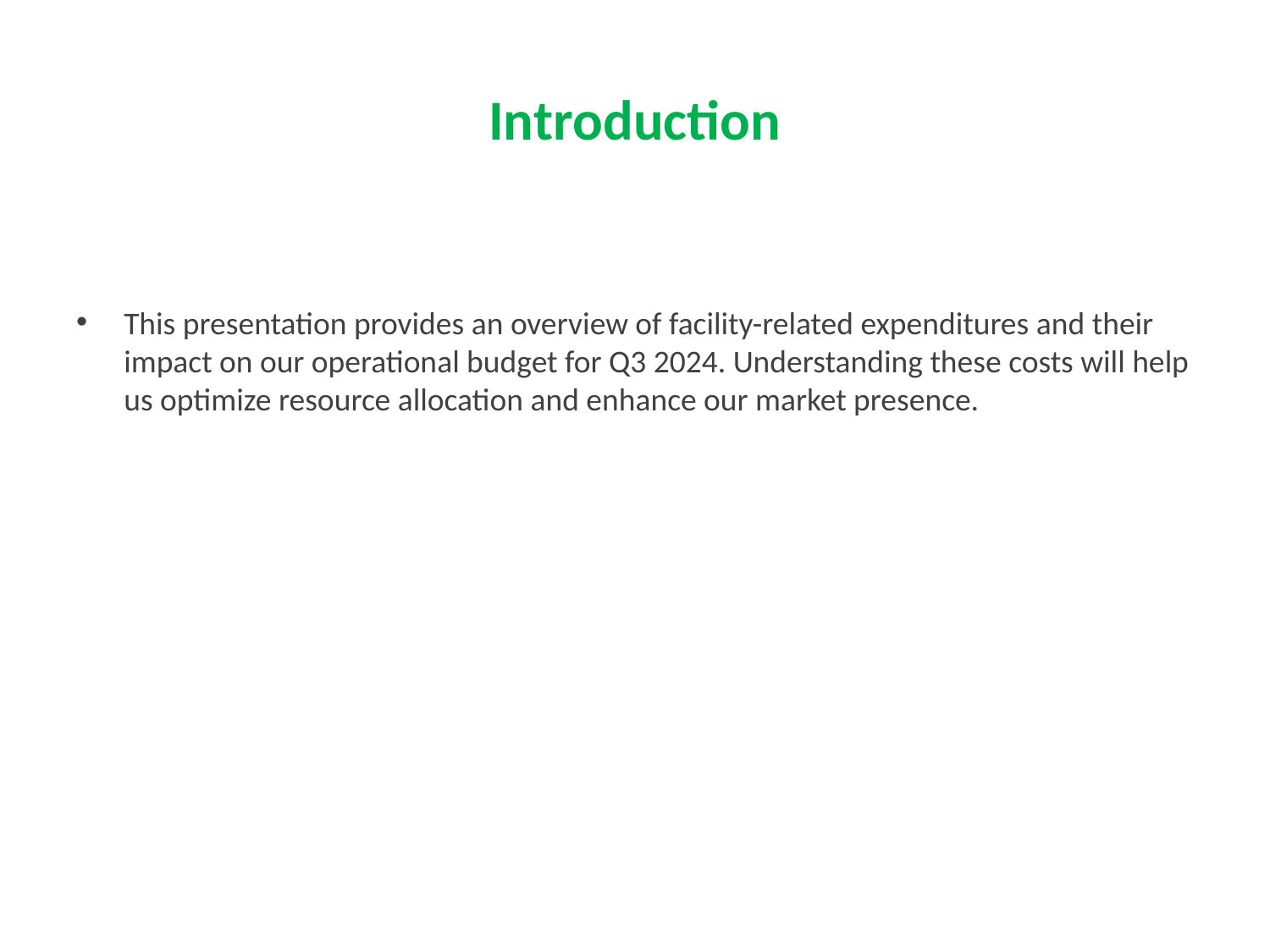

# Introduction

This presentation provides an overview of facility-related expenditures and their impact on our operational budget for Q3 2024. Understanding these costs will help us optimize resource allocation and enhance our market presence.